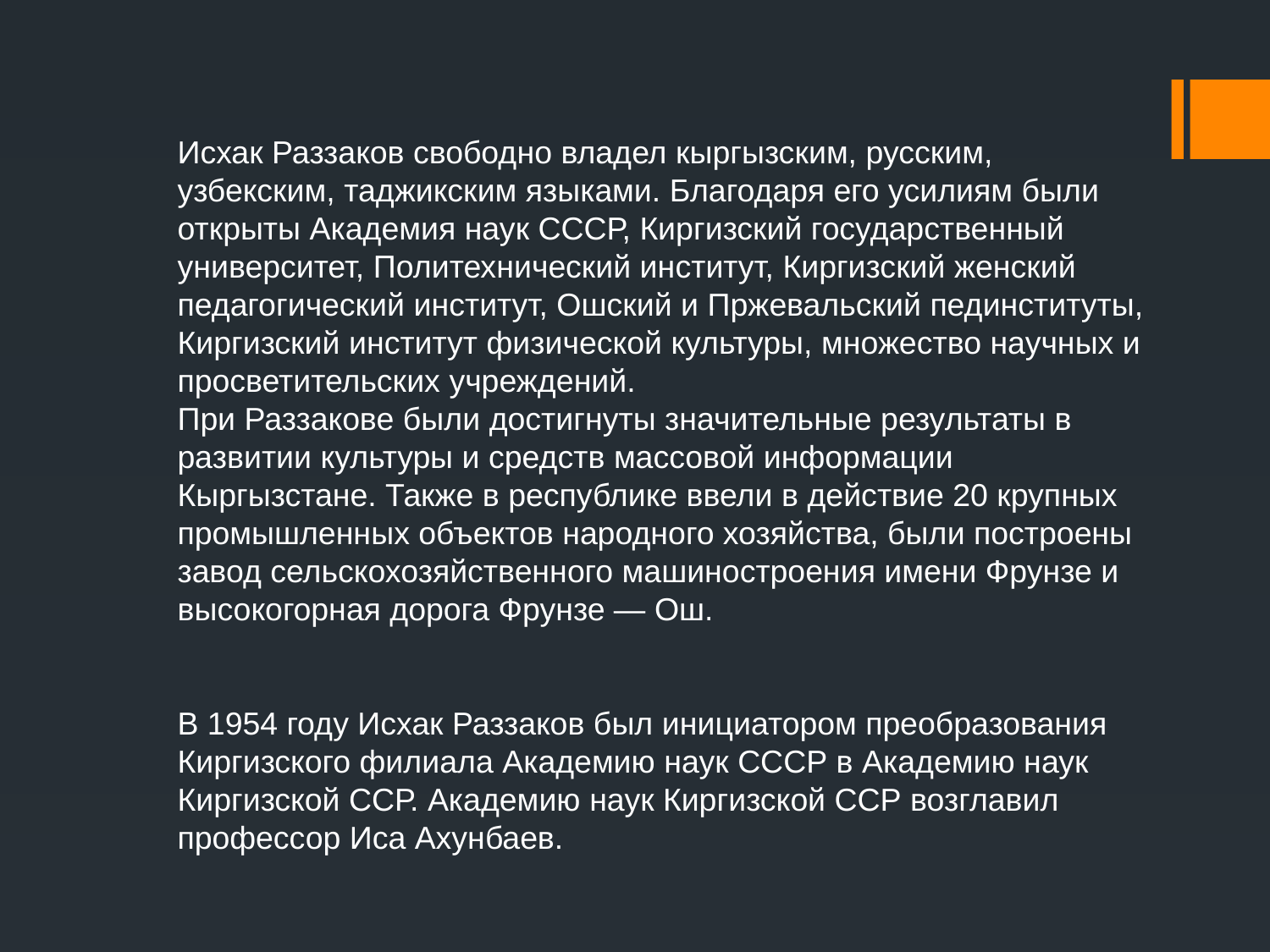

Исхак Раззаков свободно владел кыргызским, русским, узбекским, таджикским языками. Благодаря его усилиям были открыты Академия наук СССР, Киргизский государственный университет, Политехнический институт, Киргизский женский педагогический институт, Ошский и Пржевальский пединституты, Киргизский институт физической культуры, множество научных и просветительских учреждений.
При Раззакове были достигнуты значительные результаты в развитии культуры и средств массовой информации Кыргызстане. Также в республике ввели в действие 20 крупных промышленных объектов народного хозяйства, были построены завод сельскохозяйственного машиностроения имени Фрунзе и высокогорная дорога Фрунзе — Ош.

В 1954 году Исхак Раззаков был инициатором преобразования Киргизского филиала Академию наук СССР в Академию наук Киргизской ССР. Академию наук Киргизской ССР возглавил профессор Иса Ахунбаев.